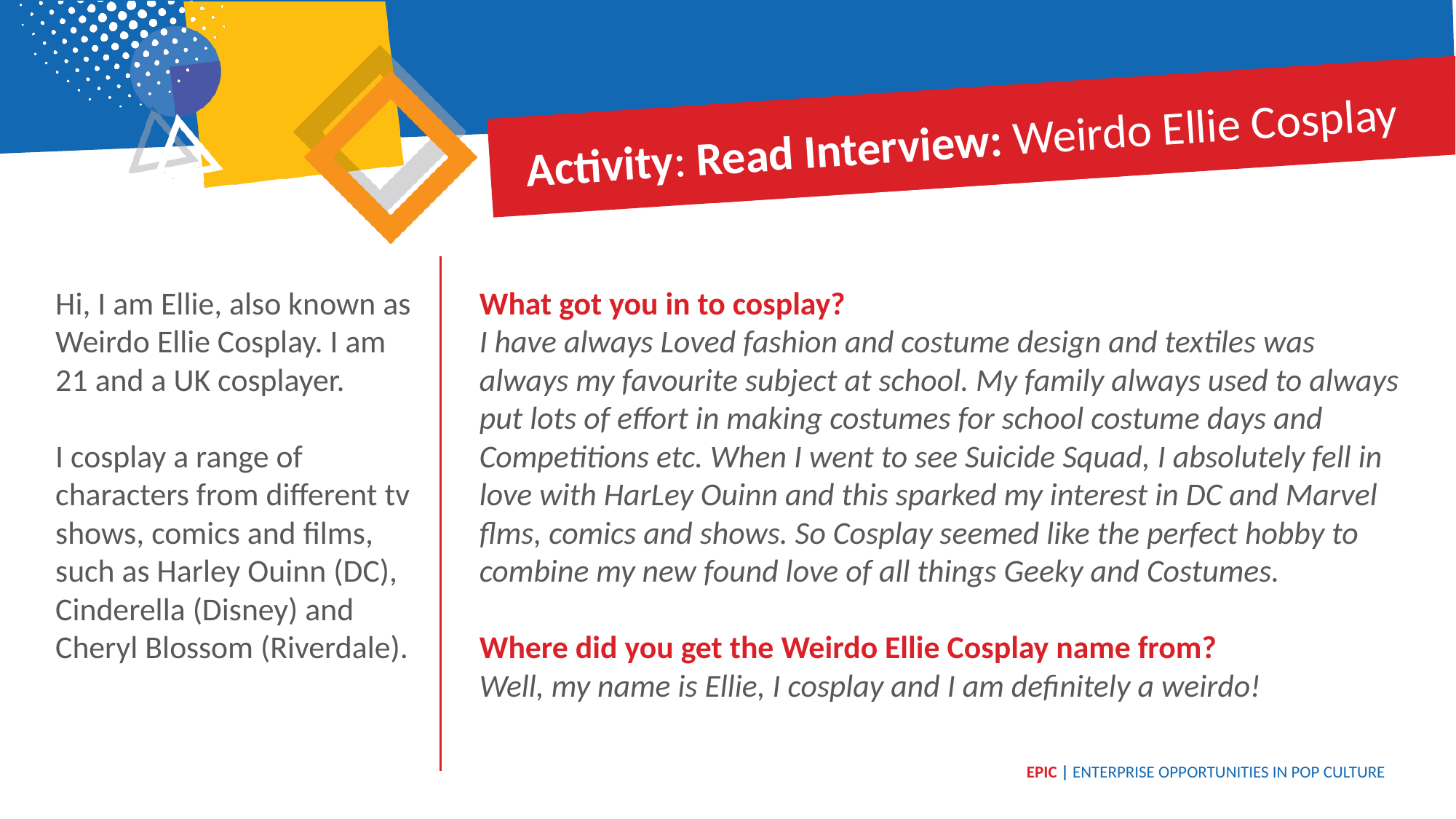

Activity: Read Interview: Weirdo Ellie Cosplay

Hi, I am Ellie, also known as Weirdo Ellie Cosplay. I am 21 and a UK cosplayer.

I cosplay a range of characters from different tv shows, comics and films, such as Harley Ouinn (DC), Cinderella (Disney) and Cheryl Blossom (Riverdale).
What got you in to cosplay?
I have always Loved fashion and costume design and textiles was always my favourite subject at school. My family always used to always put lots of effort in making costumes for school costume days and Competitions etc. When I went to see Suicide Squad, I absolutely fell in love with HarLey Ouinn and this sparked my interest in DC and Marvel flms, comics and shows. So Cosplay seemed like the perfect hobby to combine my new found love of all things Geeky and Costumes.

Where did you get the Weirdo Ellie Cosplay name from?
Well, my name is Ellie, I cosplay and I am definitely a weirdo!